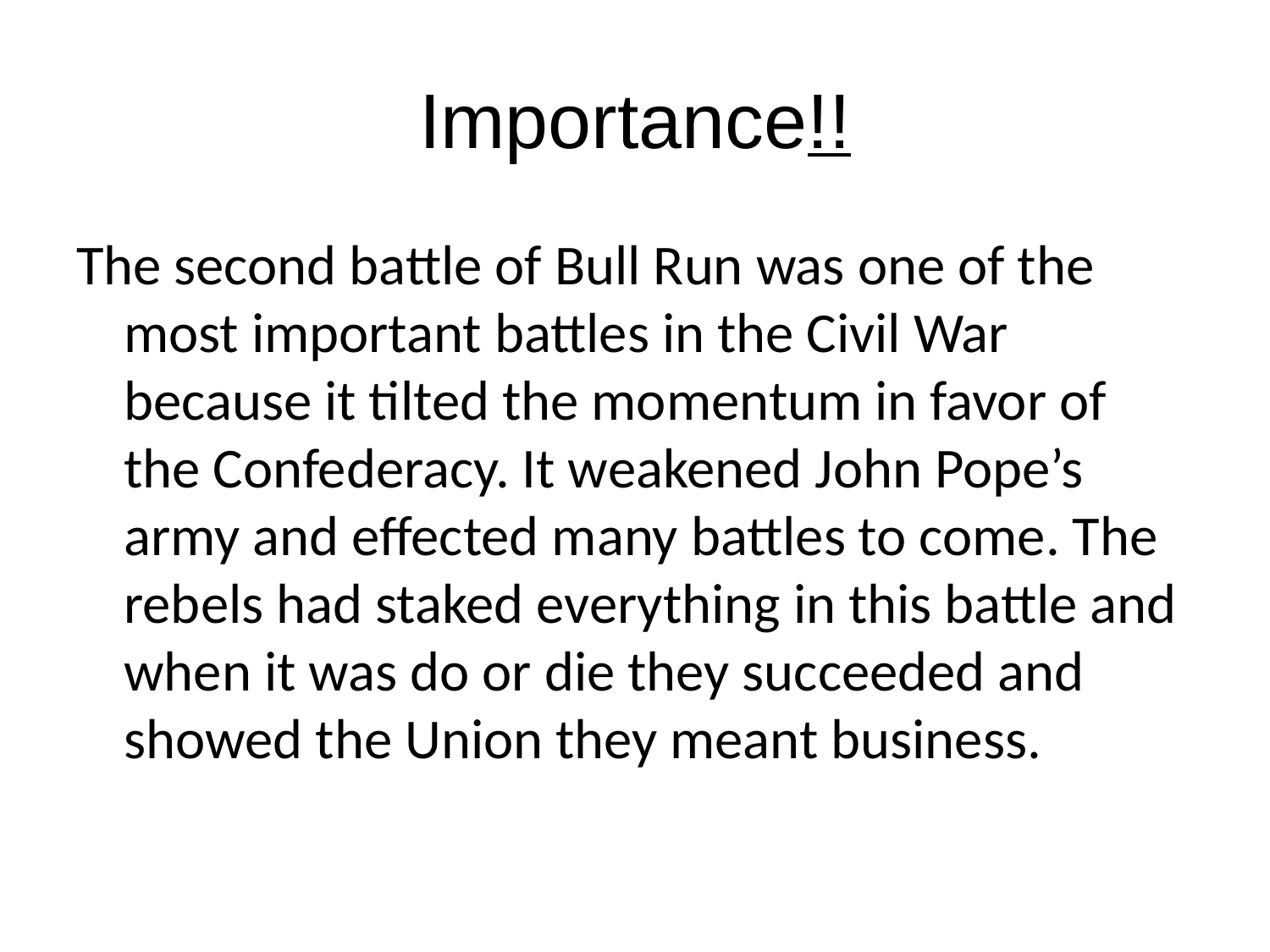

# Importance!!
The second battle of Bull Run was one of the most important battles in the Civil War because it tilted the momentum in favor of the Confederacy. It weakened John Pope’s army and effected many battles to come. The rebels had staked everything in this battle and when it was do or die they succeeded and showed the Union they meant business.